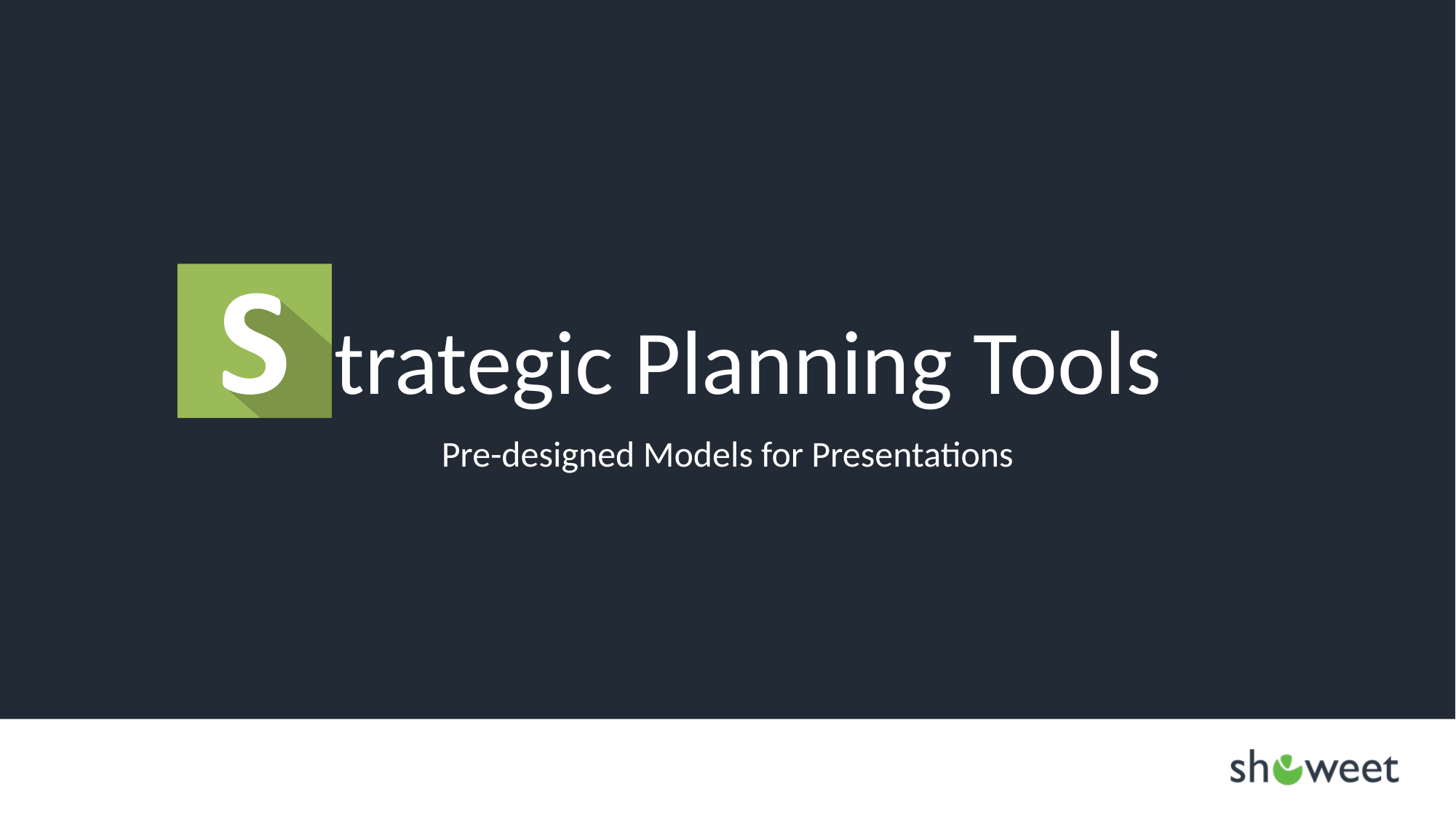

# Strategic Planning Tools

Pre-designed Models for Presentations